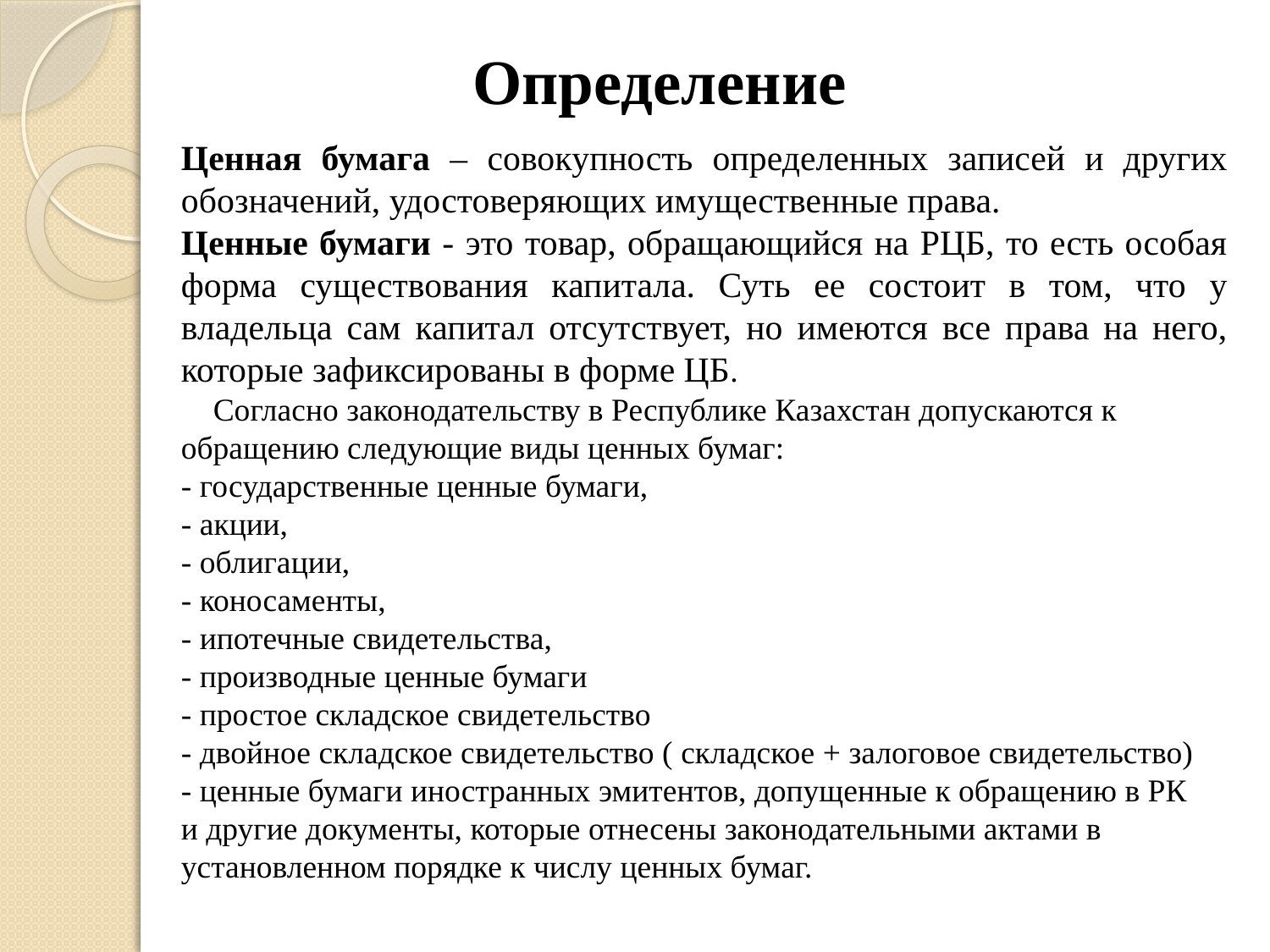

# Определение
Ценная бумага – совокупность определенных записей и других обозначений, удостоверяющих имущественные права.
Ценные бумаги - это товар, обращающийся на РЦБ, то есть особая форма существования капитала. Суть ее состоит в том, что у владельца сам капитал отсутствует, но имеются все права на него, которые зафиксированы в форме ЦБ.
    Согласно законодательству в Республике Казахстан допускаются к обращению следующие виды ценных бумаг:
- государственные ценные бумаги,
- акции,
- облигации,
- коносаменты,
- ипотечные свидетельства,
- производные ценные бумаги
- простое складское свидетельство
- двойное складское свидетельство ( складское + залоговое свидетельство)
- ценные бумаги иностранных эмитентов, допущенные к обращению в РК
и другие документы, которые отнесены законодательными актами в установленном порядке к числу ценных бумаг.